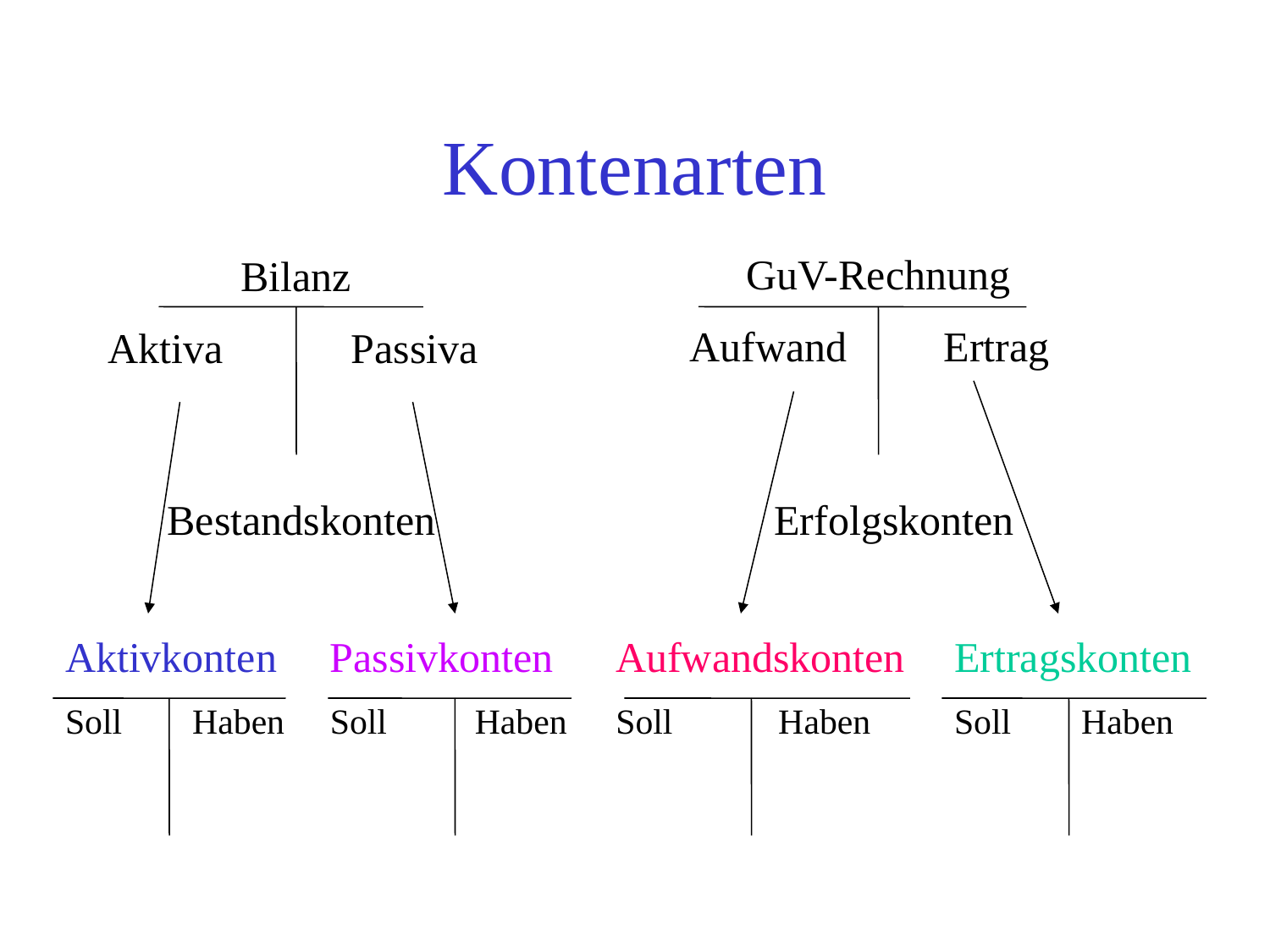

# Kontenarten
GuV-Rechnung
Aufwand	Ertrag
Bilanz
Aktiva	           Passiva

Bestandskonten
Erfolgskonten
Aktivkonten
Soll	Haben
Passivkonten
Soll	  Haben
Aufwandskonten
Soll	    Haben
Ertragskonten
Soll	Haben